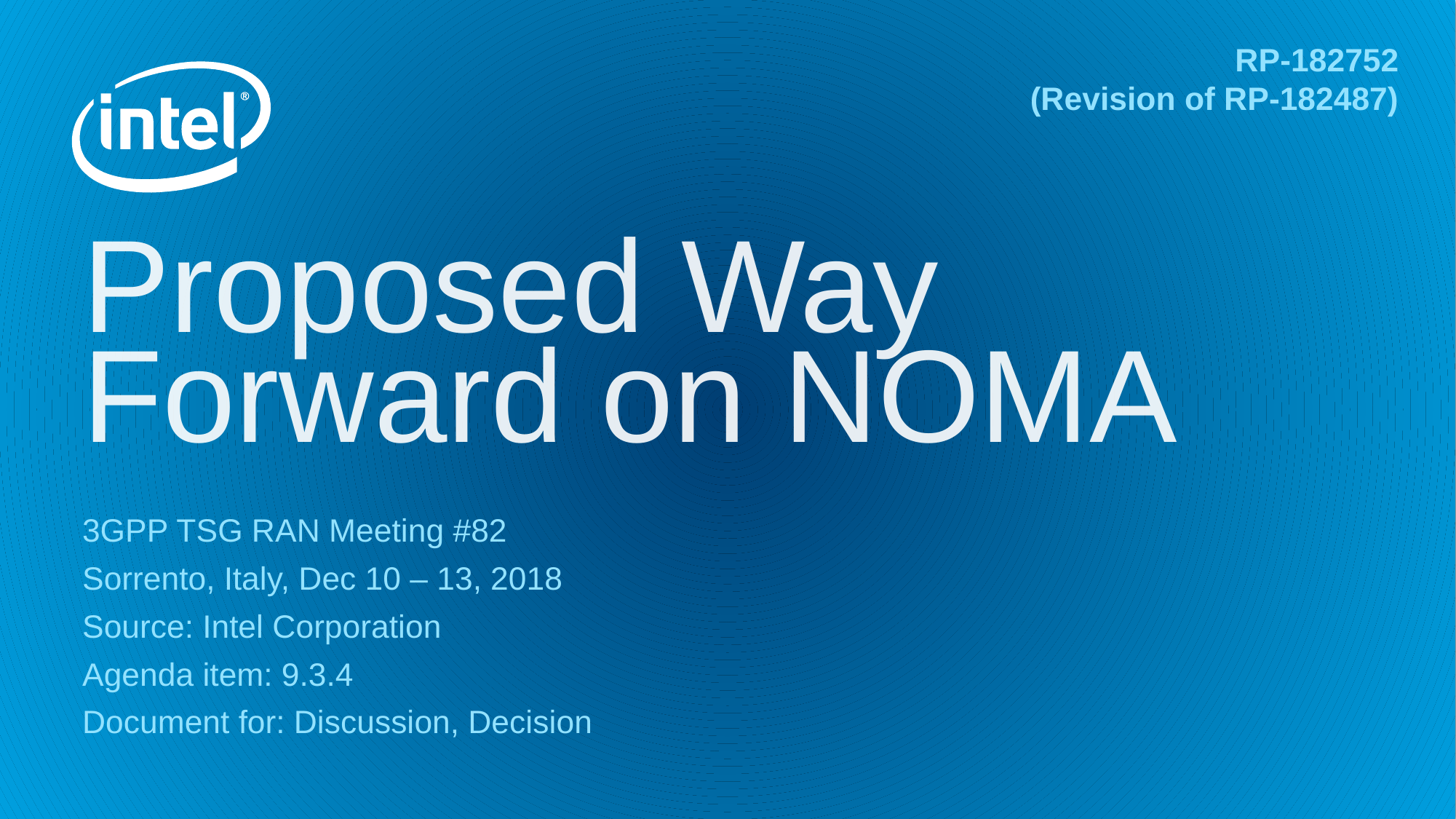

RP-182752
(Revision of RP-182487)
# Proposed Way Forward on NOMA
3GPP TSG RAN Meeting #82
Sorrento, Italy, Dec 10 – 13, 2018
Source: Intel Corporation
Agenda item: 9.3.4
Document for: Discussion, Decision